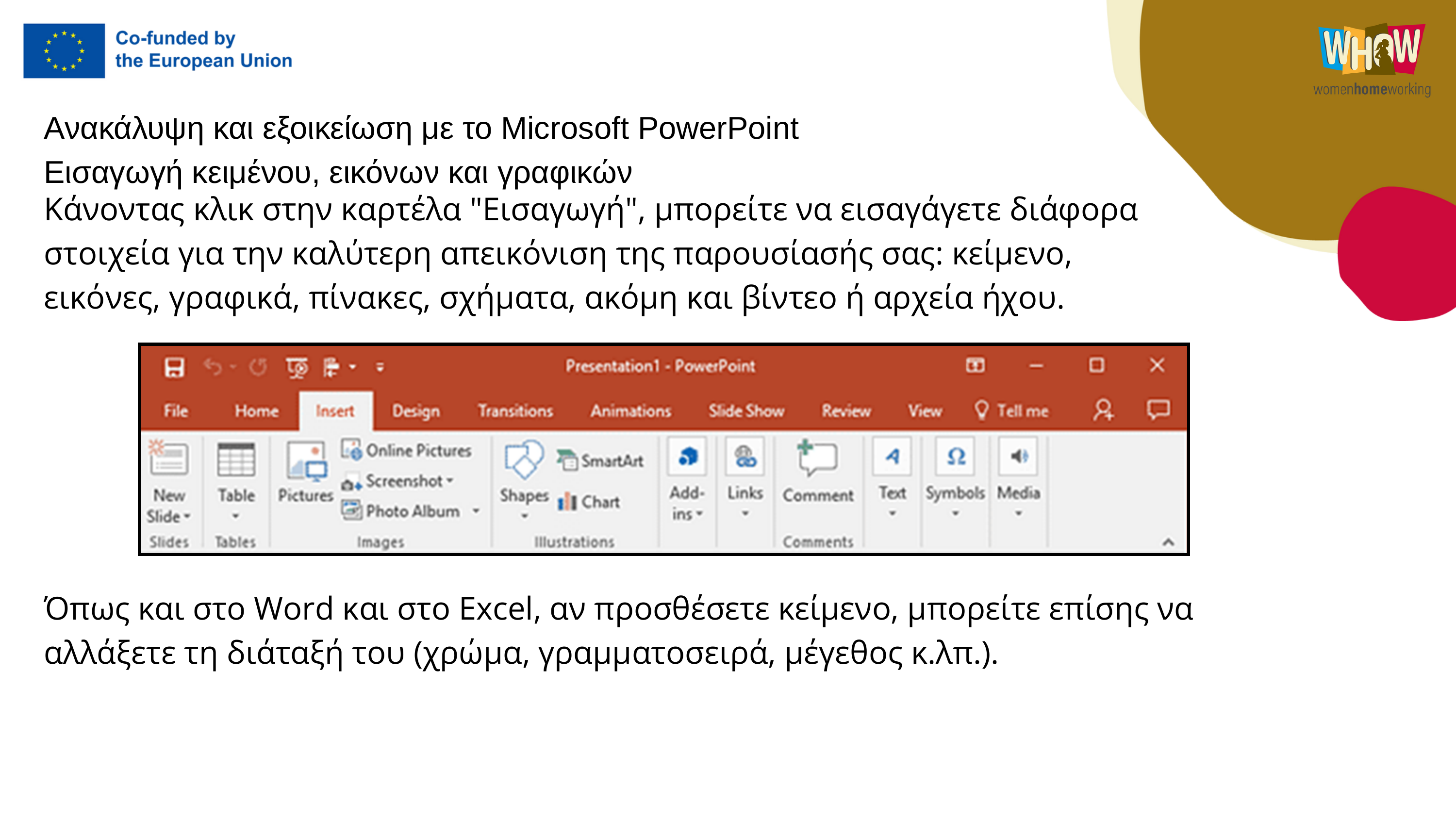

Ανακάλυψη και εξοικείωση με το Microsoft PowerPoint
Εισαγωγή κειμένου, εικόνων και γραφικών
Κάνοντας κλικ στην καρτέλα "Εισαγωγή", μπορείτε να εισαγάγετε διάφορα στοιχεία για την καλύτερη απεικόνιση της παρουσίασής σας: κείμενο, εικόνες, γραφικά, πίνακες, σχήματα, ακόμη και βίντεο ή αρχεία ήχου.

Όπως και στο Word και στο Excel, αν προσθέσετε κείμενο, μπορείτε επίσης να αλλάξετε τη διάταξή του (χρώμα, γραμματοσειρά, μέγεθος κ.λπ.).